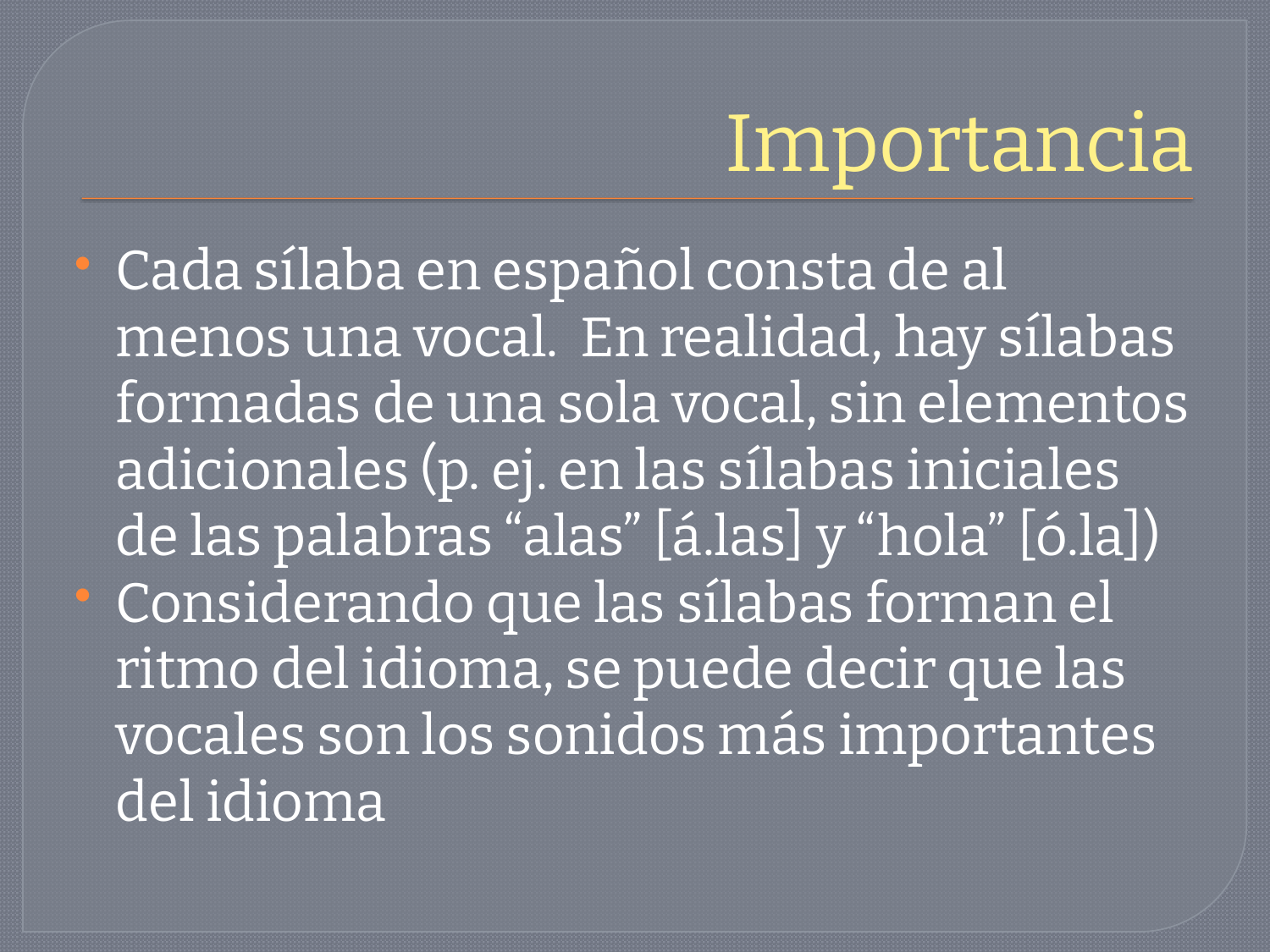

# Importancia
Cada sílaba en español consta de al menos una vocal.  En realidad, hay sílabas formadas de una sola vocal, sin elementos adicionales (p. ej. en las sílabas iniciales de las palabras “alas” [á.las] y “hola” [ó.la])
Considerando que las sílabas forman el ritmo del idioma, se puede decir que las vocales son los sonidos más importantes del idioma